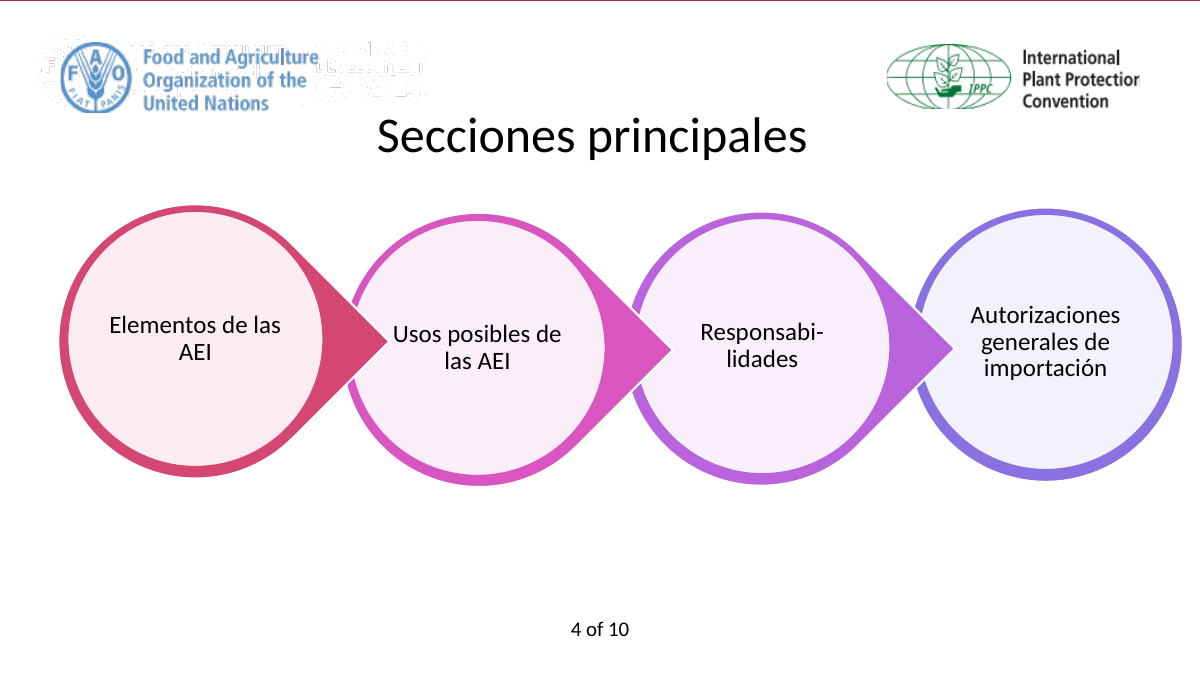

Secciones principales
Autorizaciones generales de importación
Responsabi-lidades
Usos posibles de las AEI
Elementos de las AEI
4 of 10